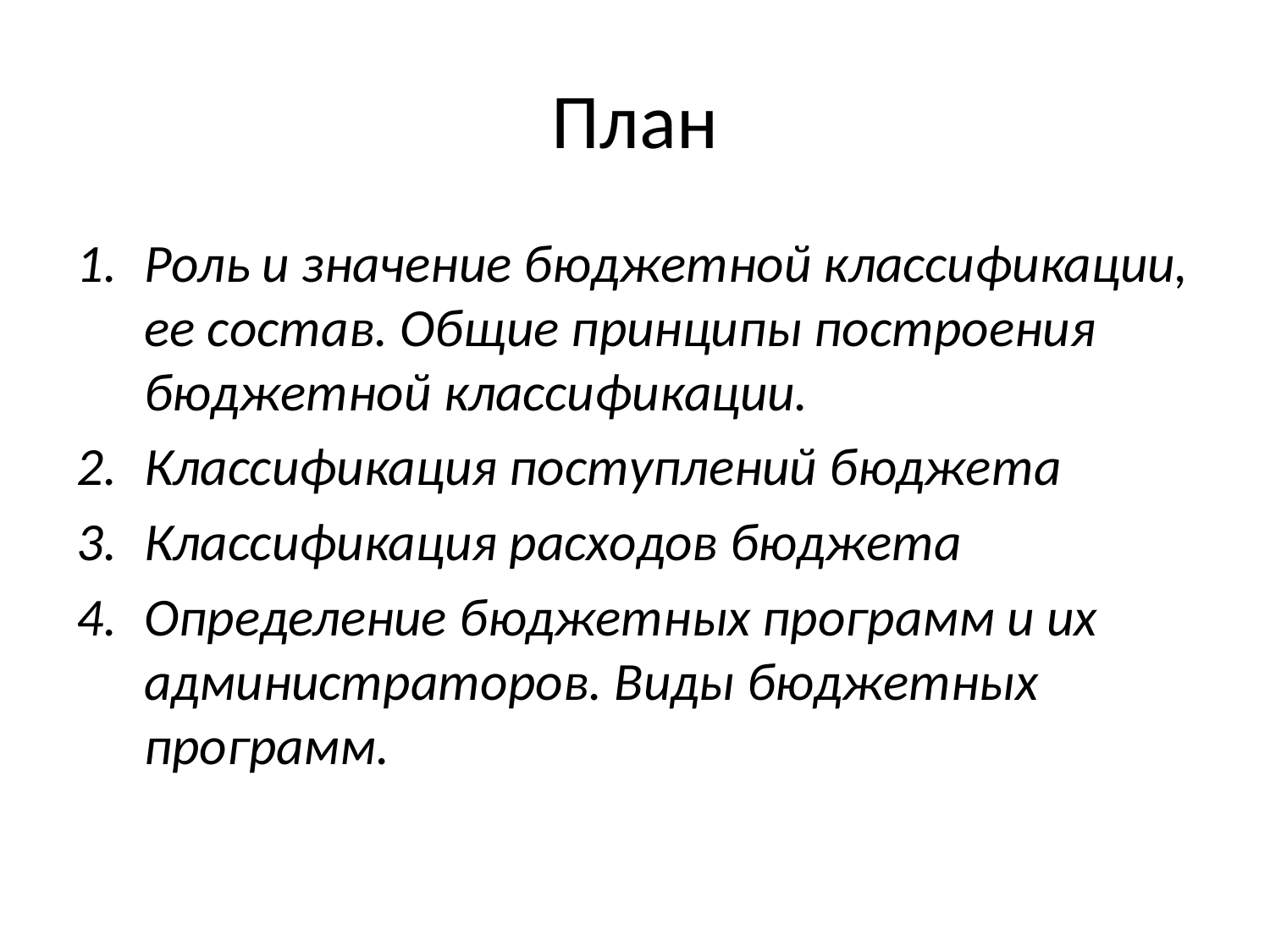

# План
Роль и значение бюджетной классификации, ее состав. Общие принципы построения бюджетной классификации.
Классификация поступлений бюджета
Классификация расходов бюджета
Определение бюджетных программ и их администраторов. Виды бюджетных программ.